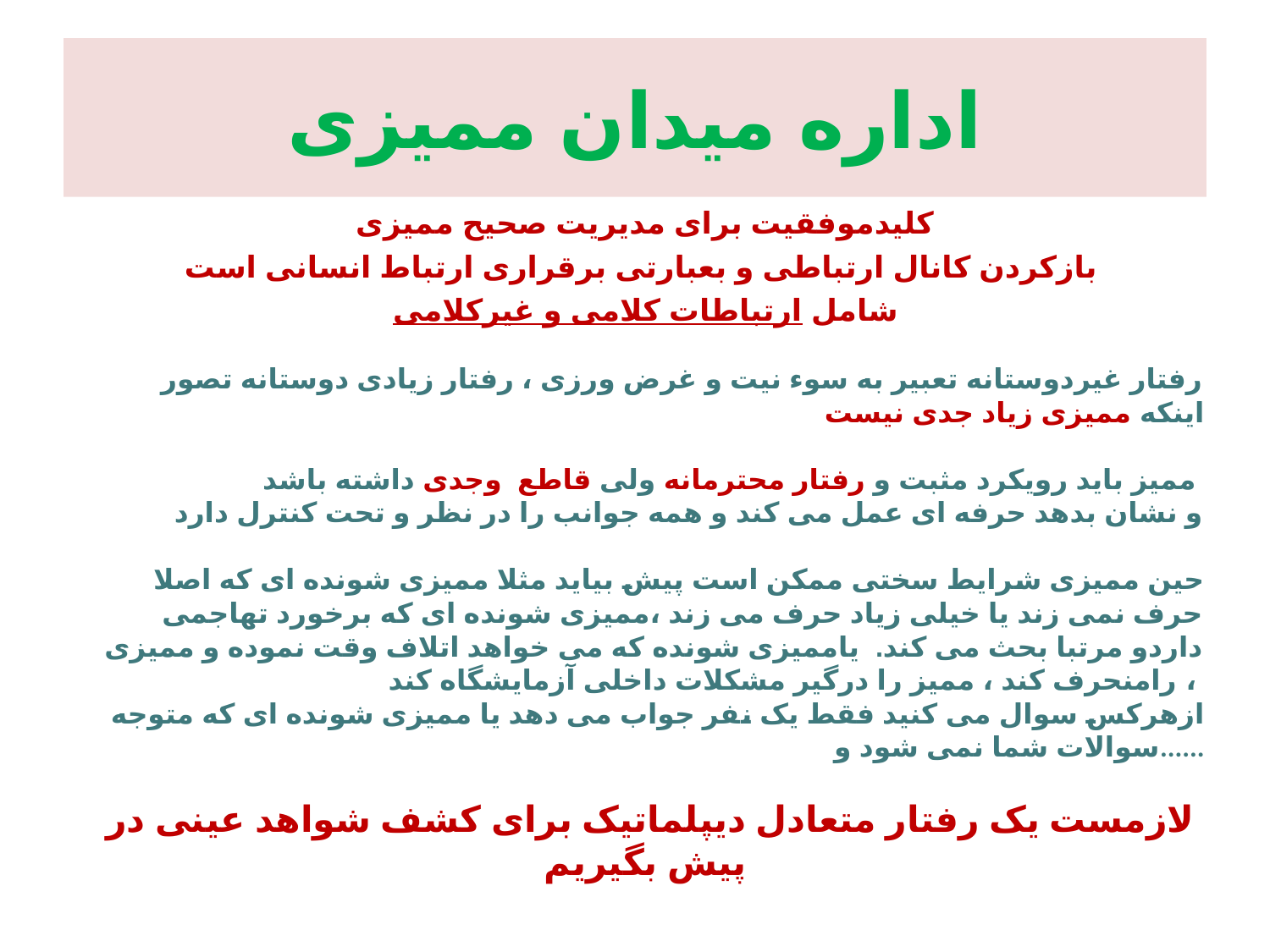

# اداره ميدان مميزی
 کليدموفقيت برای مديريت صحيح مميزی
بازکردن کانال ارتباطی و بعبارتی برقراری ارتباط انسانی است
شامل ارتباطات کلامی و غيرکلامی

 رفتار غيردوستانه تعبير به سوء نيت و غرض ورزی ، رفتار زيادی دوستانه تصور اينکه مميزی زياد جدی نيست

 مميز بايد رويکرد مثبت و رفتار محترمانه ولی قاطع  وجدی داشته باشد
    و نشان بدهد حرفه ای عمل می کند و همه جوانب را در نظر و تحت کنترل دارد

 حين مميزی شرايط سختی ممکن است پيش بيايد مثلا مميزی شونده ای که اصلا حرف نمی زند يا خيلی زياد حرف می زند ،مميزی شونده ای که برخورد تهاجمی داردو مرتبا بحث می کند.  يامميزی شونده که می خواهد اتلاف وقت نموده و مميزی رامنحرف کند ، مميز را درگير مشکلات داخلی آزمايشگاه کند ،
ازهرکس سوال می کنيد فقط يک نفر جواب می دهد يا مميزی شونده ای که متوجه سوالات شما نمی شود و......

 لازمست يک رفتار متعادل ديپلماتيک برای کشف شواهد عينی در پيش بگيريم